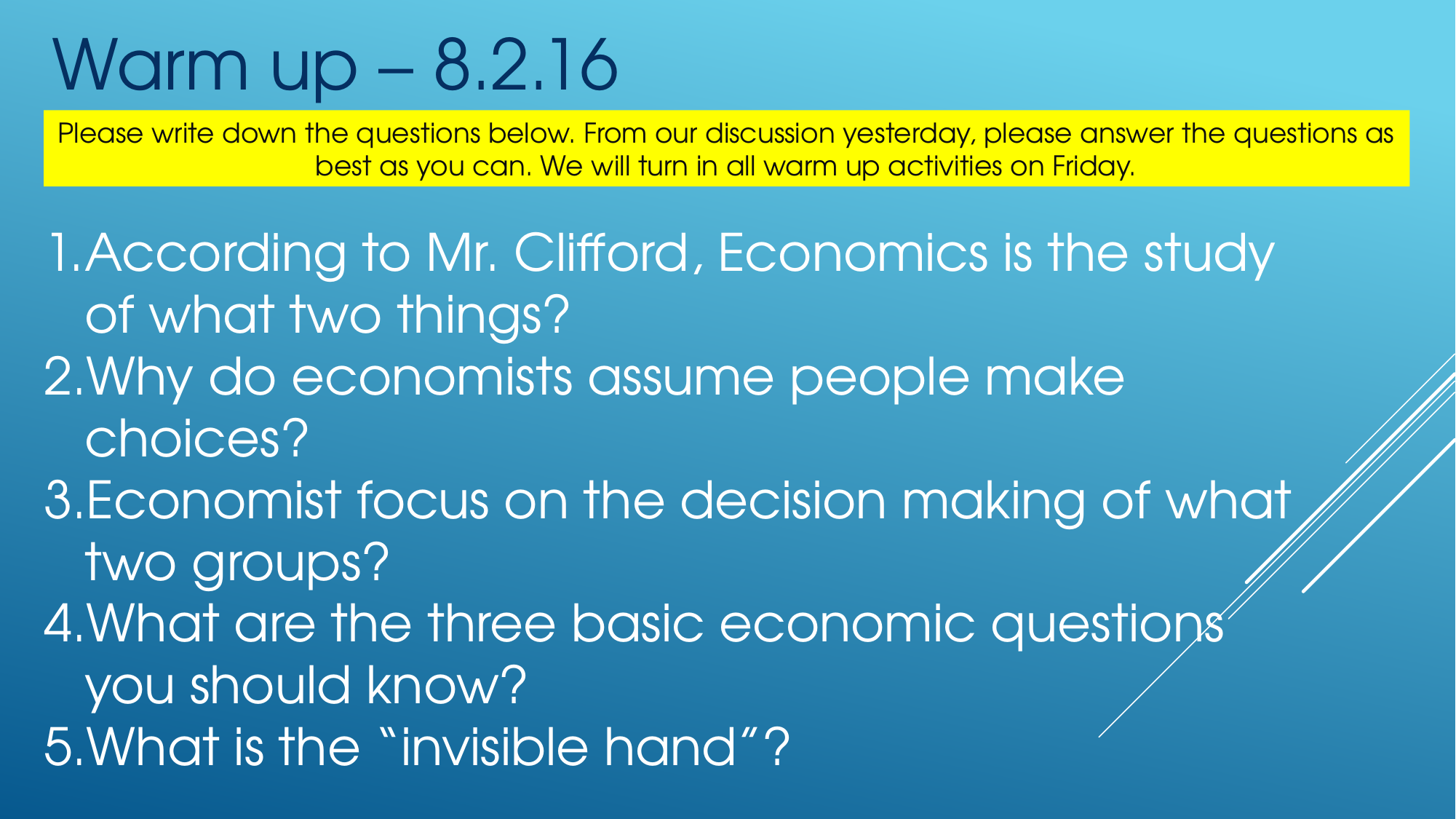

Warm up – 8.2.16
Please write down the questions below. From our discussion yesterday, please answer the questions as best as you can. We will turn in all warm up activities on Friday.
According to Mr. Clifford, Economics is the study of what two things?
Why do economists assume people make choices?
Economist focus on the decision making of what two groups?
What are the three basic economic questions you should know?
What is the “invisible hand”?